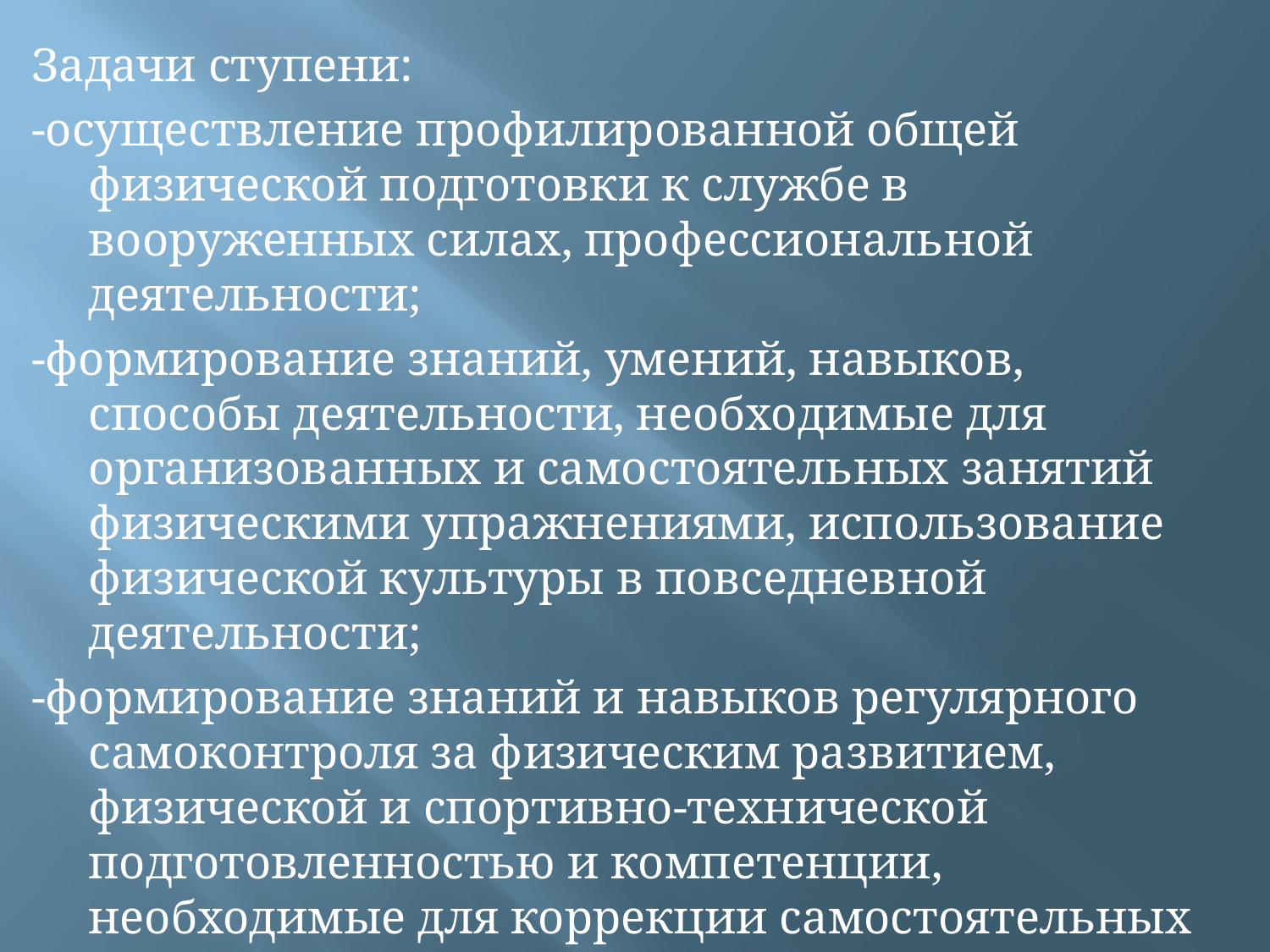

Задачи ступени:
-осуществление профилированной общей физической подготовки к службе в вооруженных силах, профессиональной деятельности;
-формирование знаний, умений, навыков, способы деятельности, необходимые для организованных и самостоятельных занятий физическими упражнениями, использование физической культуры в повседневной деятельности;
-формирование знаний и навыков регулярного самоконтроля за физическим развитием, физической и спортивно-технической подготовленностью и компетенции, необходимые для коррекции самостоятельных занятий.